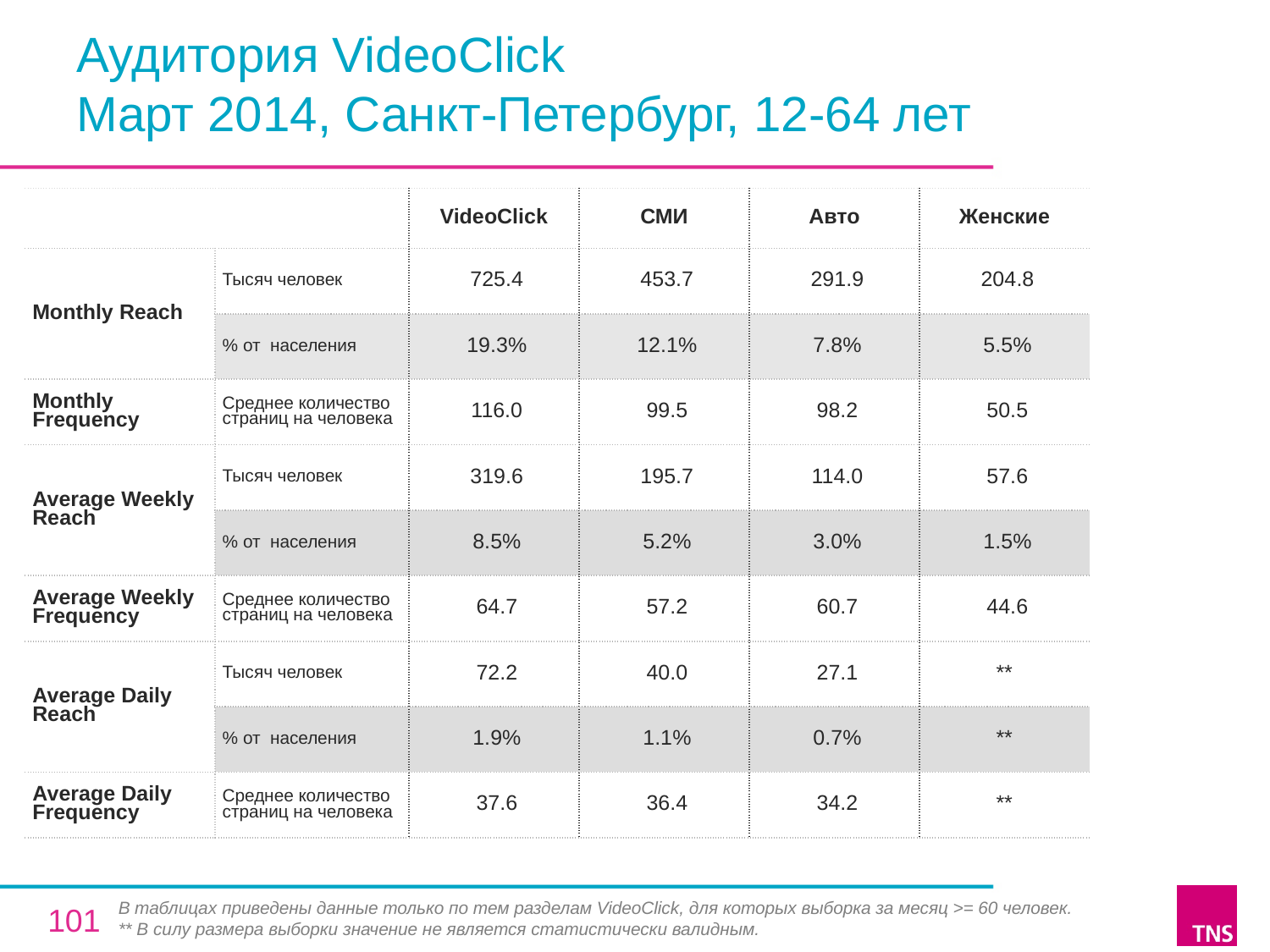

# Аудитория VideoClick Март 2014, Санкт-Петербург, 12-64 лет
|  |  | VideoClick | СМИ | Авто | Женские |
| --- | --- | --- | --- | --- | --- |
| Monthly Reach | Тысяч человек | 725.4 | 453.7 | 291.9 | 204.8 |
|  | % от населения | 19.3% | 12.1% | 7.8% | 5.5% |
| Monthly Frequency | Среднее количество страниц на человека | 116.0 | 99.5 | 98.2 | 50.5 |
| Average Weekly Reach | Тысяч человек | 319.6 | 195.7 | 114.0 | 57.6 |
|  | % от населения | 8.5% | 5.2% | 3.0% | 1.5% |
| Average Weekly Frequency | Среднее количество страниц на человека | 64.7 | 57.2 | 60.7 | 44.6 |
| Average Daily Reach | Тысяч человек | 72.2 | 40.0 | 27.1 | \*\* |
|  | % от населения | 1.9% | 1.1% | 0.7% | \*\* |
| Average Daily Frequency | Среднее количество страниц на человека | 37.6 | 36.4 | 34.2 | \*\* |
В таблицах приведены данные только по тем разделам VideoClick, для которых выборка за месяц >= 60 человек.
** В силу размера выборки значение не является статистически валидным.
101